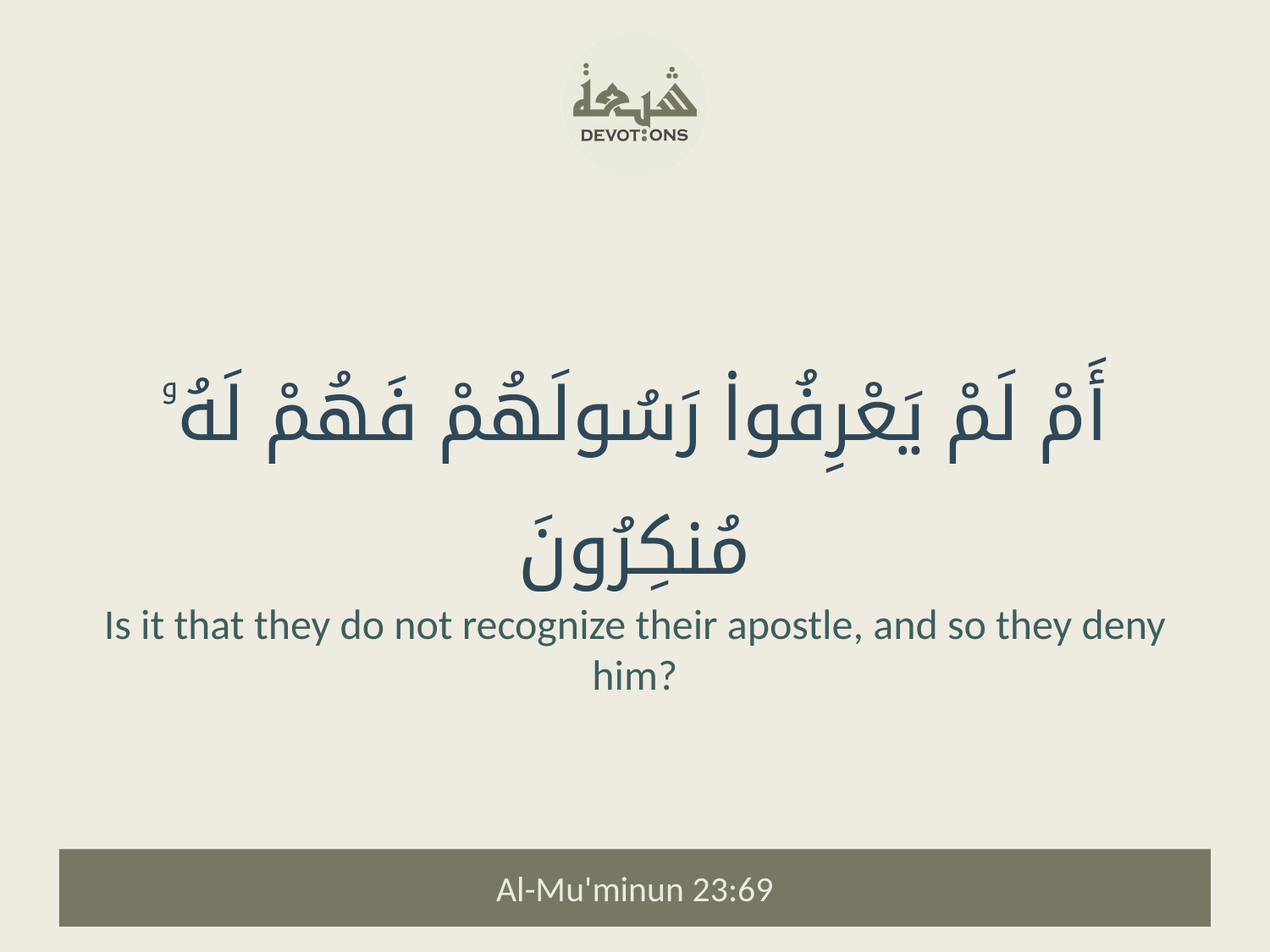

أَمْ لَمْ يَعْرِفُوا۟ رَسُولَهُمْ فَهُمْ لَهُۥ مُنكِرُونَ
Is it that they do not recognize their apostle, and so they deny him?
Al-Mu'minun 23:69